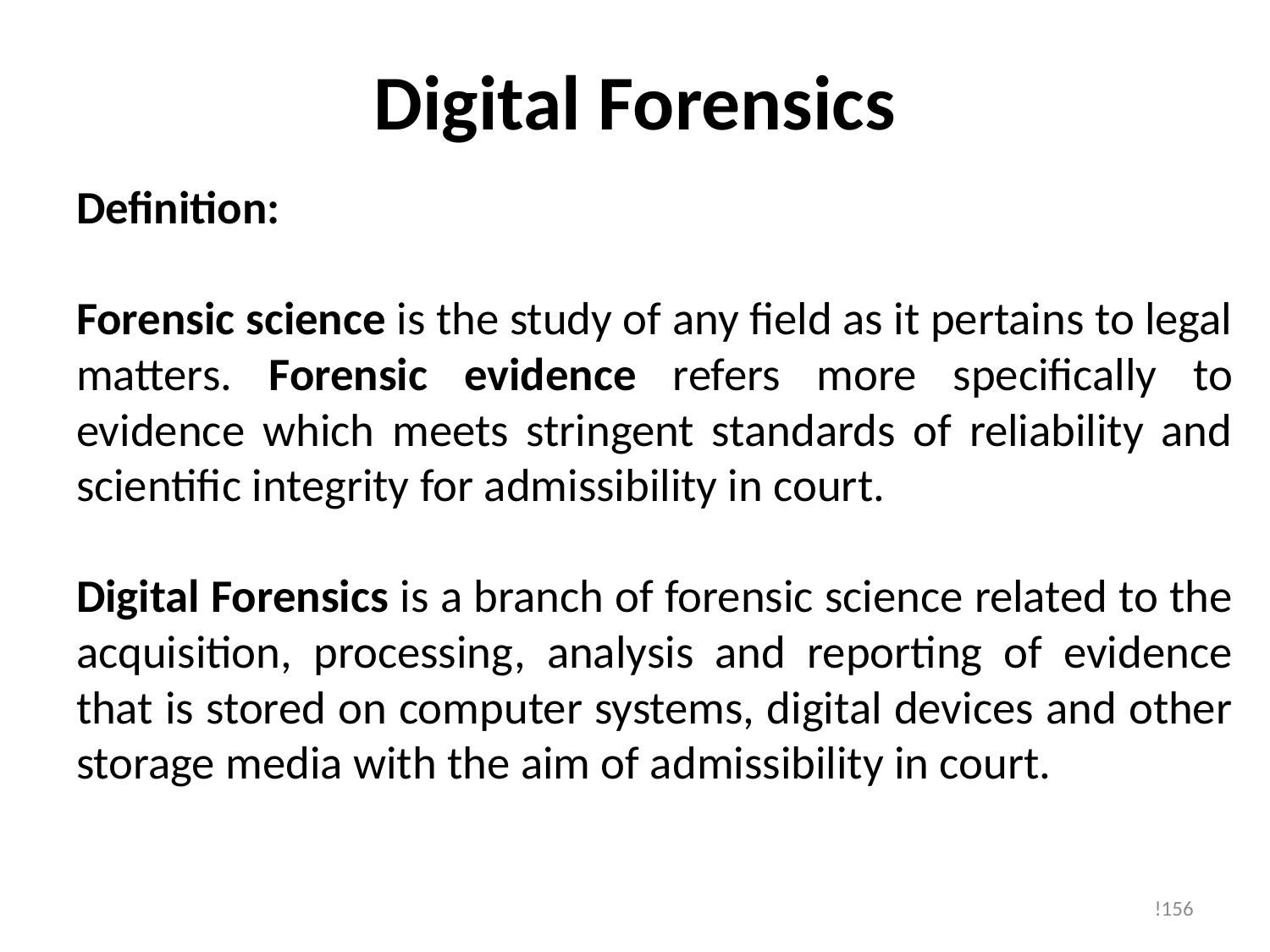

# Digital Forensics
Definition:

Forensic science is the study of any field as it pertains to legal matters. Forensic evidence refers more specifically to evidence which meets stringent standards of reliability and scientific integrity for admissibility in court.

Digital Forensics is a branch of forensic science related to the acquisition, processing, analysis and reporting of evidence that is stored on computer systems, digital devices and other storage media with the aim of admissibility in court.

!156